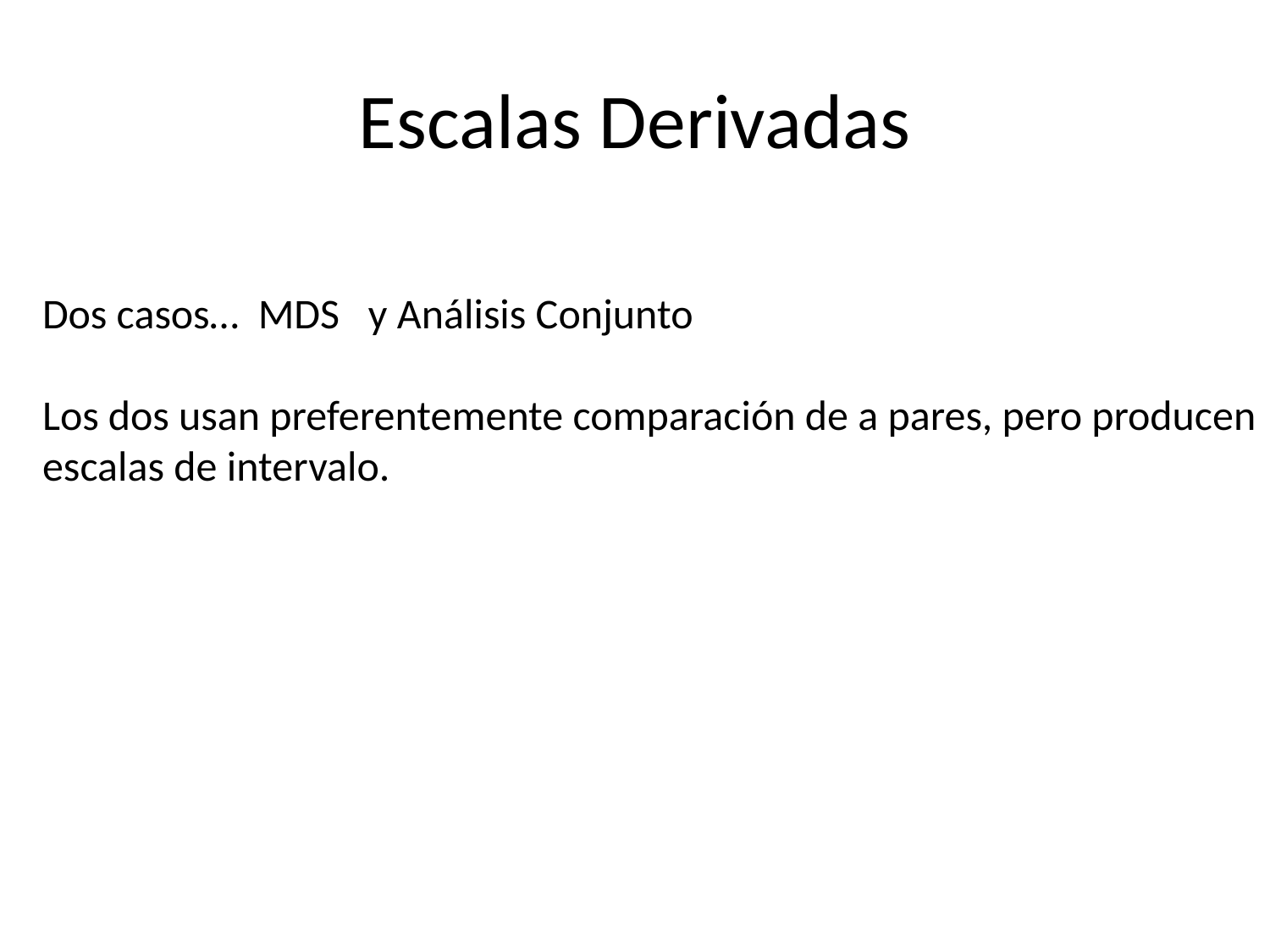

# Escalas Derivadas

Dos casos…  MDS   y Análisis Conjunto

Los dos usan preferentemente comparación de a pares, pero producen escalas de intervalo.